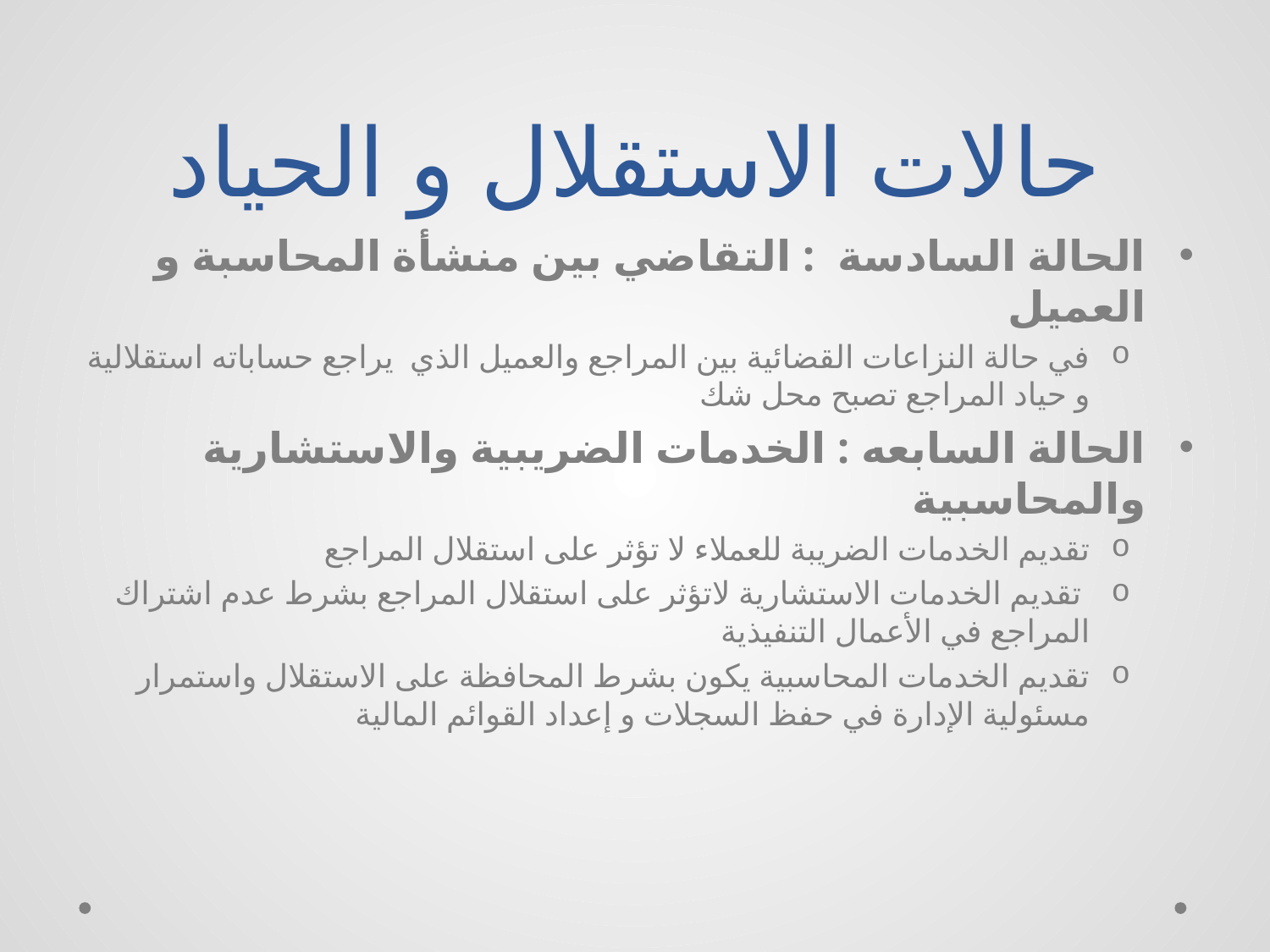

# حالات الاستقلال و الحياد
الحالة السادسة  : التقاضي بين منشأة المحاسبة و العميل
في حالة النزاعات القضائية بين المراجع والعميل الذي  يراجع حساباته استقلالية و حياد المراجع تصبح محل شك
الحالة السابعه : الخدمات الضريبية والاستشارية والمحاسبية
تقديم الخدمات الضريبة للعملاء لا تؤثر على استقلال المراجع
 تقديم الخدمات الاستشارية لاتؤثر على استقلال المراجع بشرط عدم اشتراك المراجع في الأعمال التنفيذية
تقديم الخدمات المحاسبية يكون بشرط المحافظة على الاستقلال واستمرار مسئولية الإدارة في حفظ السجلات و إعداد القوائم المالية